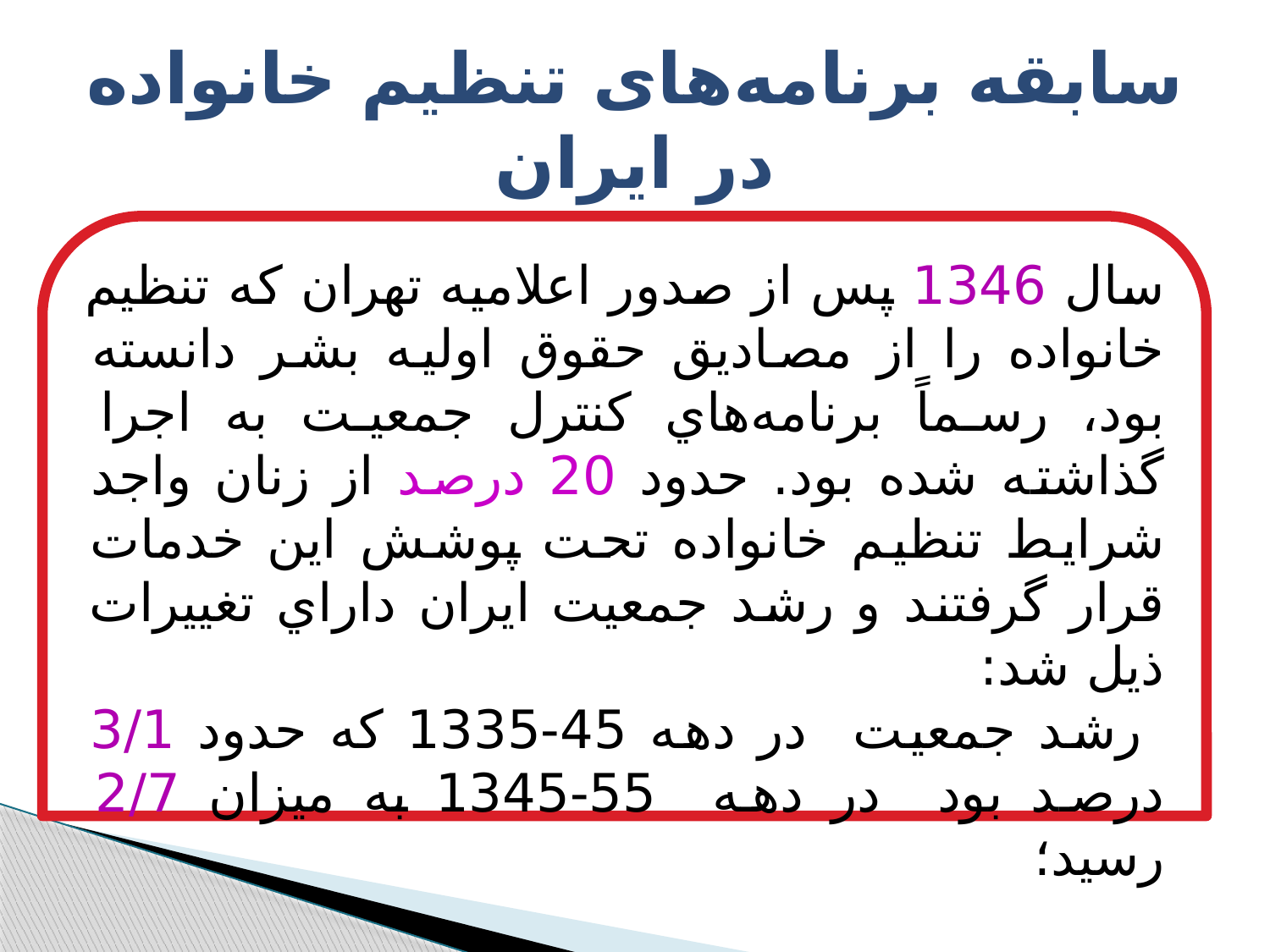

# سابقه برنامه‌های تنظیم خانواده در ایران
سال 1346 پس از صدور اعلاميه تهران كه تنظيم خانواده را از مصاديق حقوق اوليه بشر دانسته بود، رسماً برنامه‌هاي كنترل جمعيت به اجرا گذاشته شده بود. حدود 20 درصد از زنان واجد شرايط تنظيم خانواده تحت پوشش اين خدمات قرار گرفتند و رشد جمعيت ايران داراي تغييرات ذيل شد:
 رشد جمعيت  در دهه 45-1335 كه حدود 3/1 درصد بود  در دهه  55-1345 به ميزان 2/7 رسيد؛‌